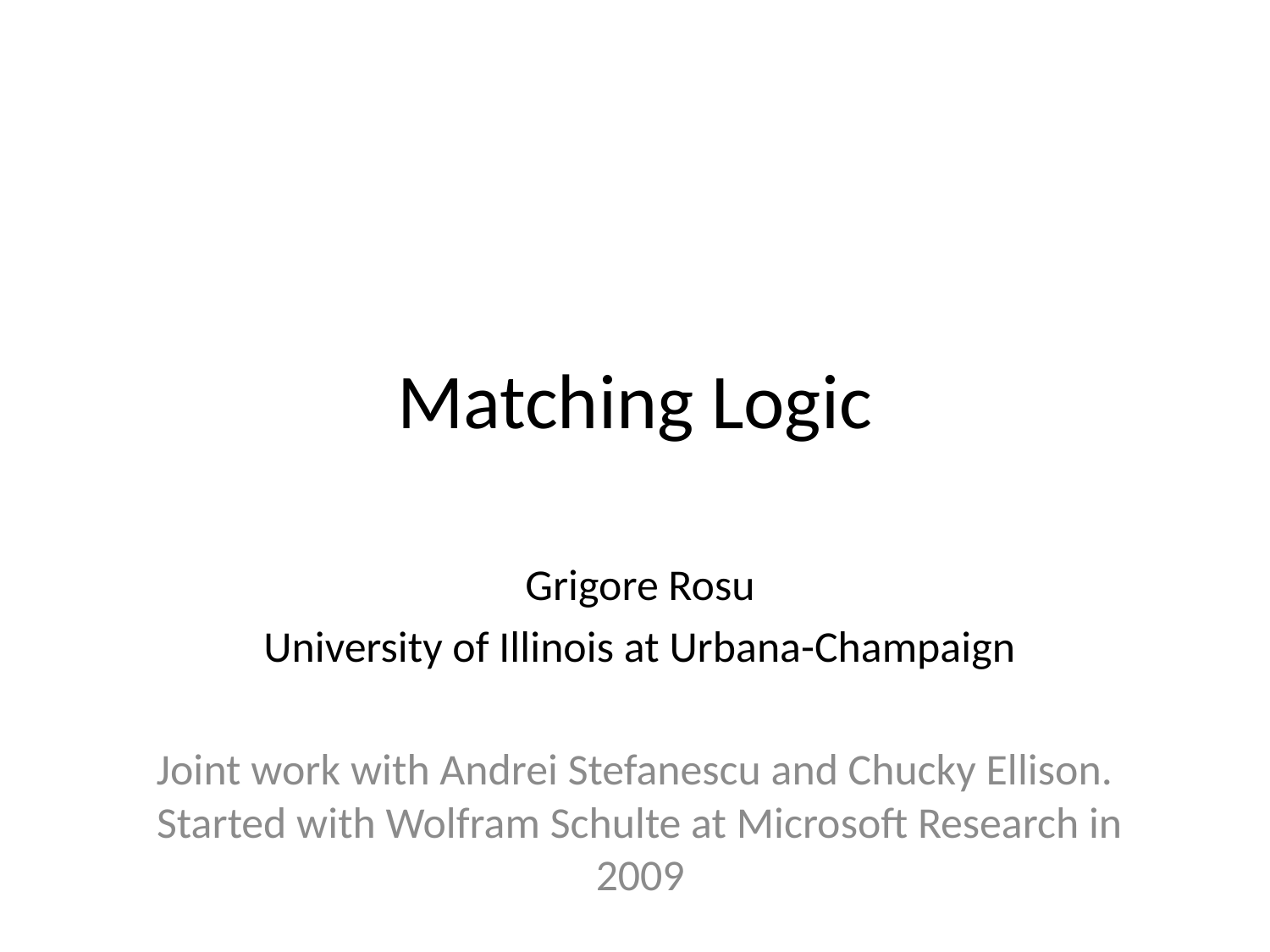

# Matching Logic
Grigore Rosu
University of Illinois at Urbana-Champaign

Joint work with Andrei Stefanescu and Chucky Ellison.  Started with Wolfram Schulte at Microsoft Research in 2009